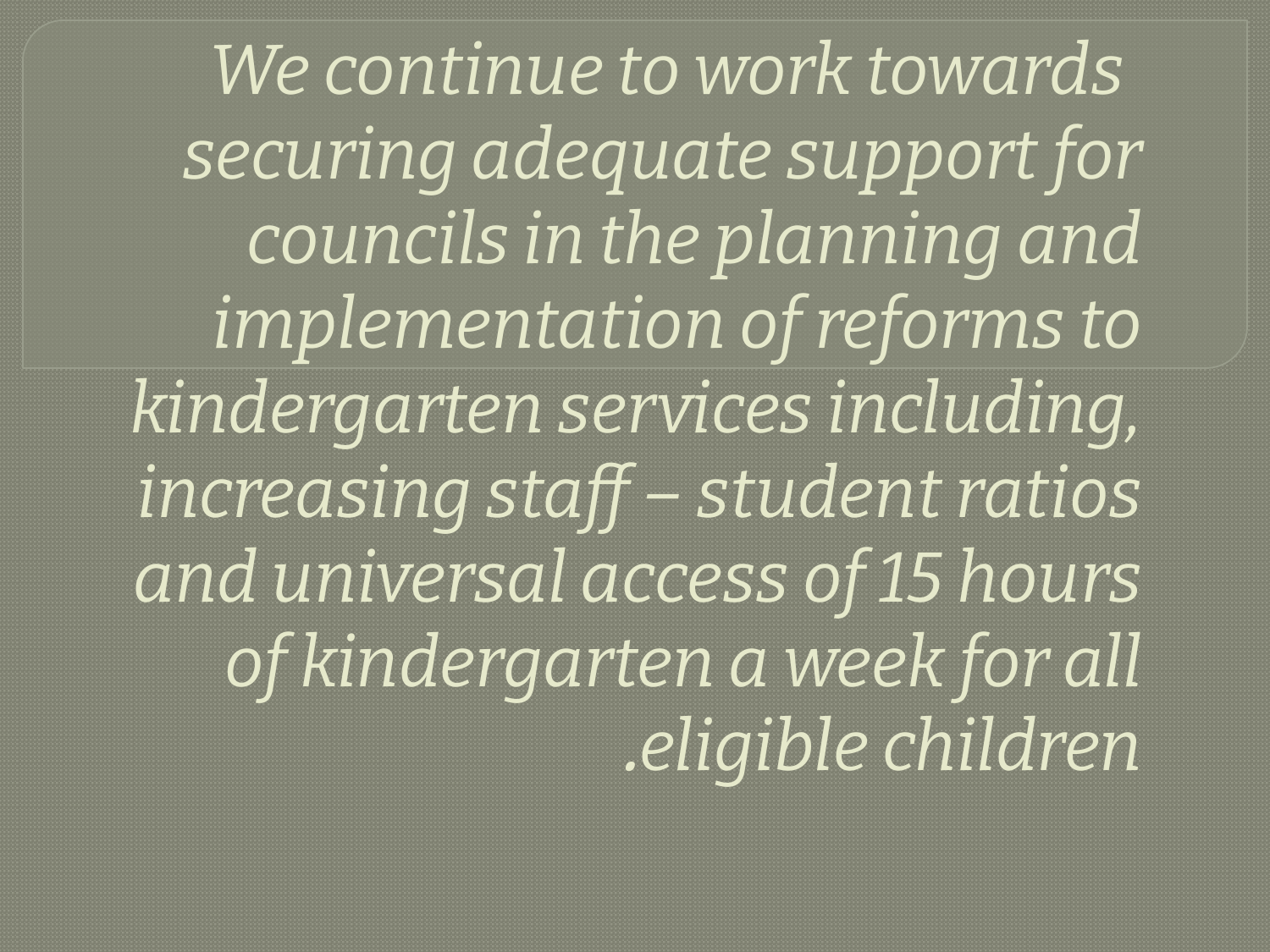

# We continue to work towards securing adequate support for councils in the planning and implementation of reforms to kindergarten services including, increasing staff – student ratios and universal access of 15 hours of kindergarten a week for all eligible children.